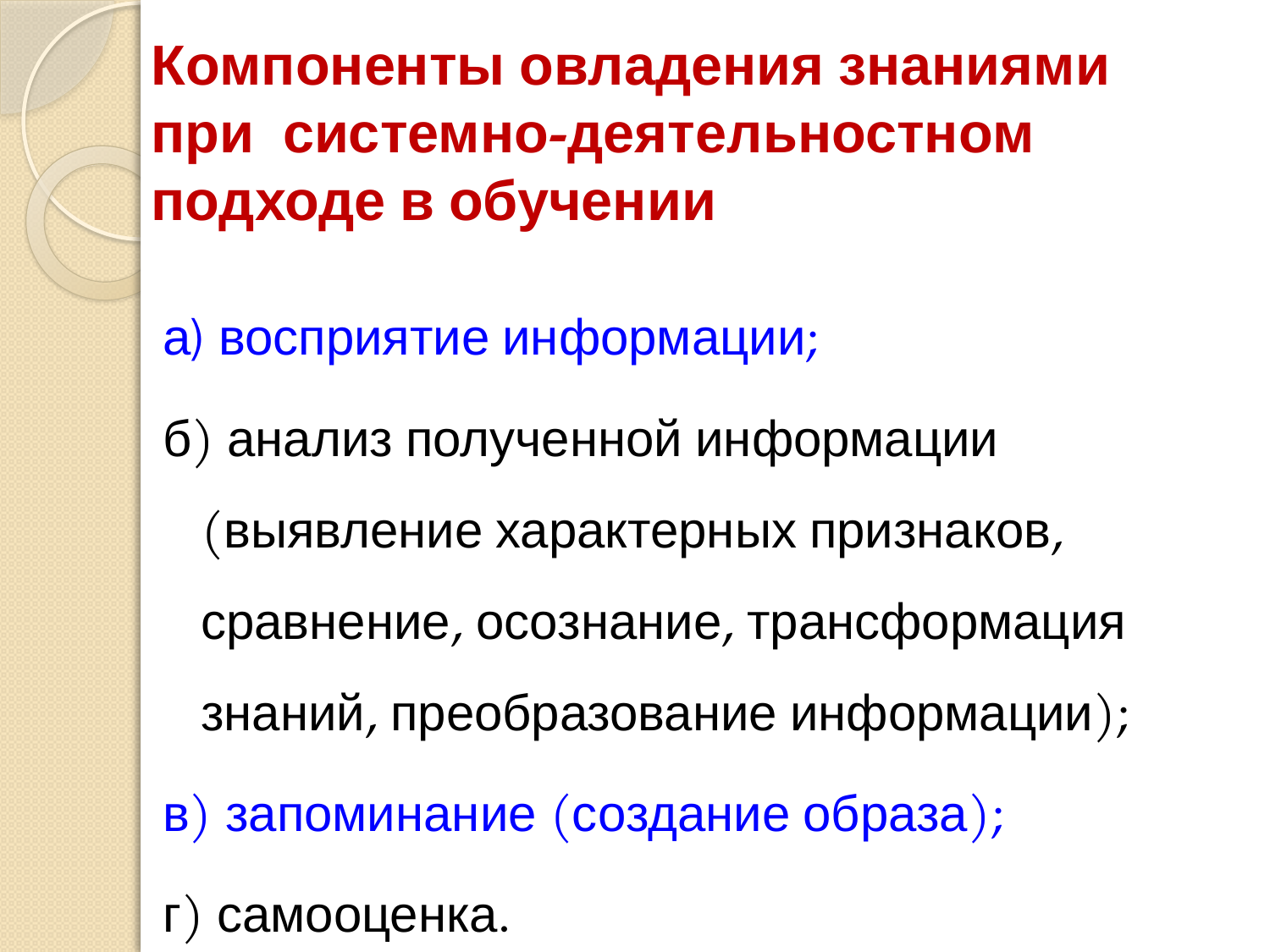

# Компоненты овладения знаниями при  системно-деятельностном  подходе в обучении
а) восприятие информации;
б) анализ полученной информации (выявление характерных признаков, сравнение, осознание, трансформация знаний, преобразование информации);
в) запоминание (создание образа);
г) самооценка.